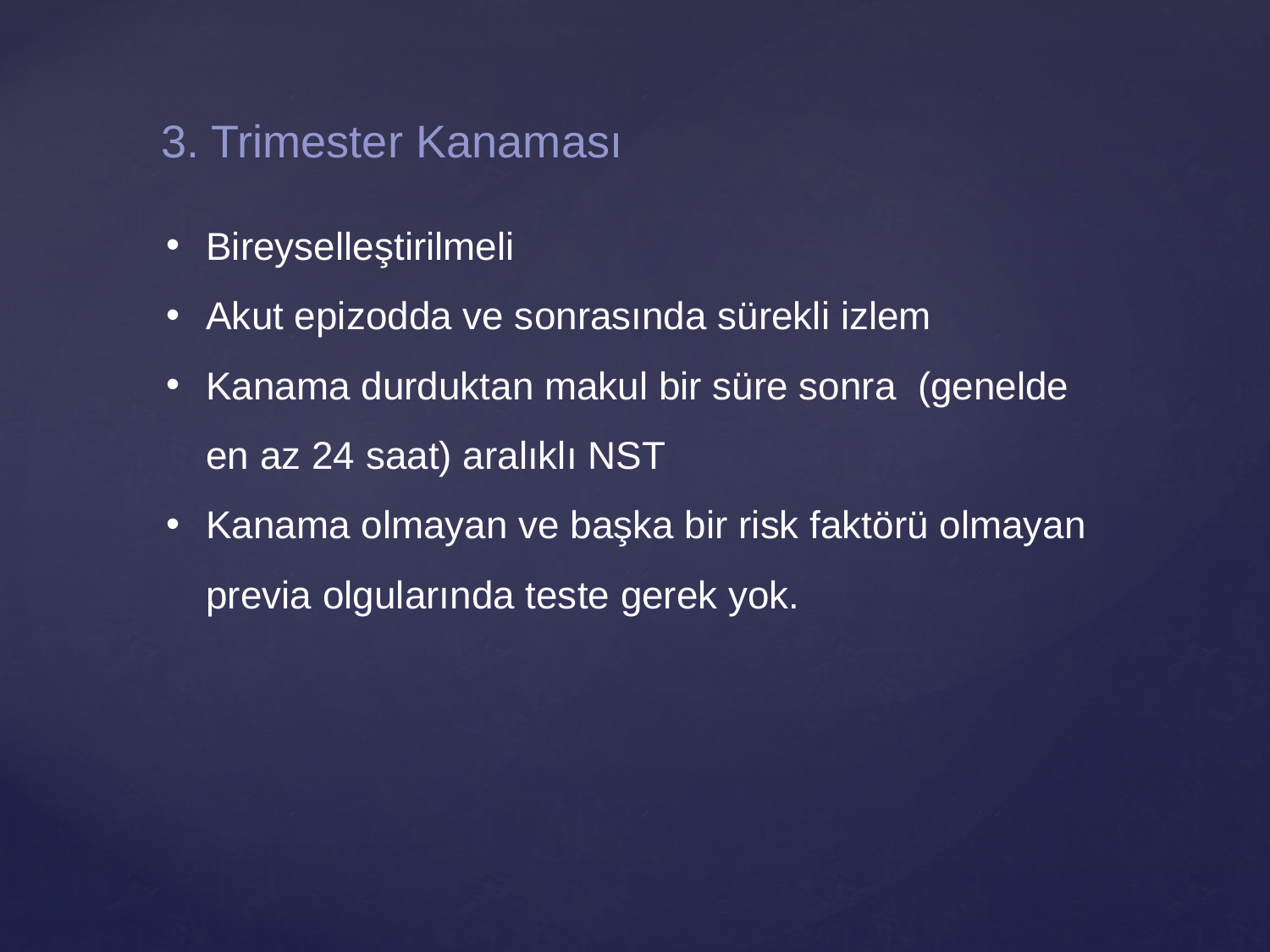

3. Trimester Kanaması
Bireyselleştirilmeli
Akut epizodda ve sonrasında sürekli izlem
Kanama durduktan makul bir süre sonra  (genelde en az 24 saat) aralıklı NST
Kanama olmayan ve başka bir risk faktörü olmayan previa olgularında teste gerek yok.